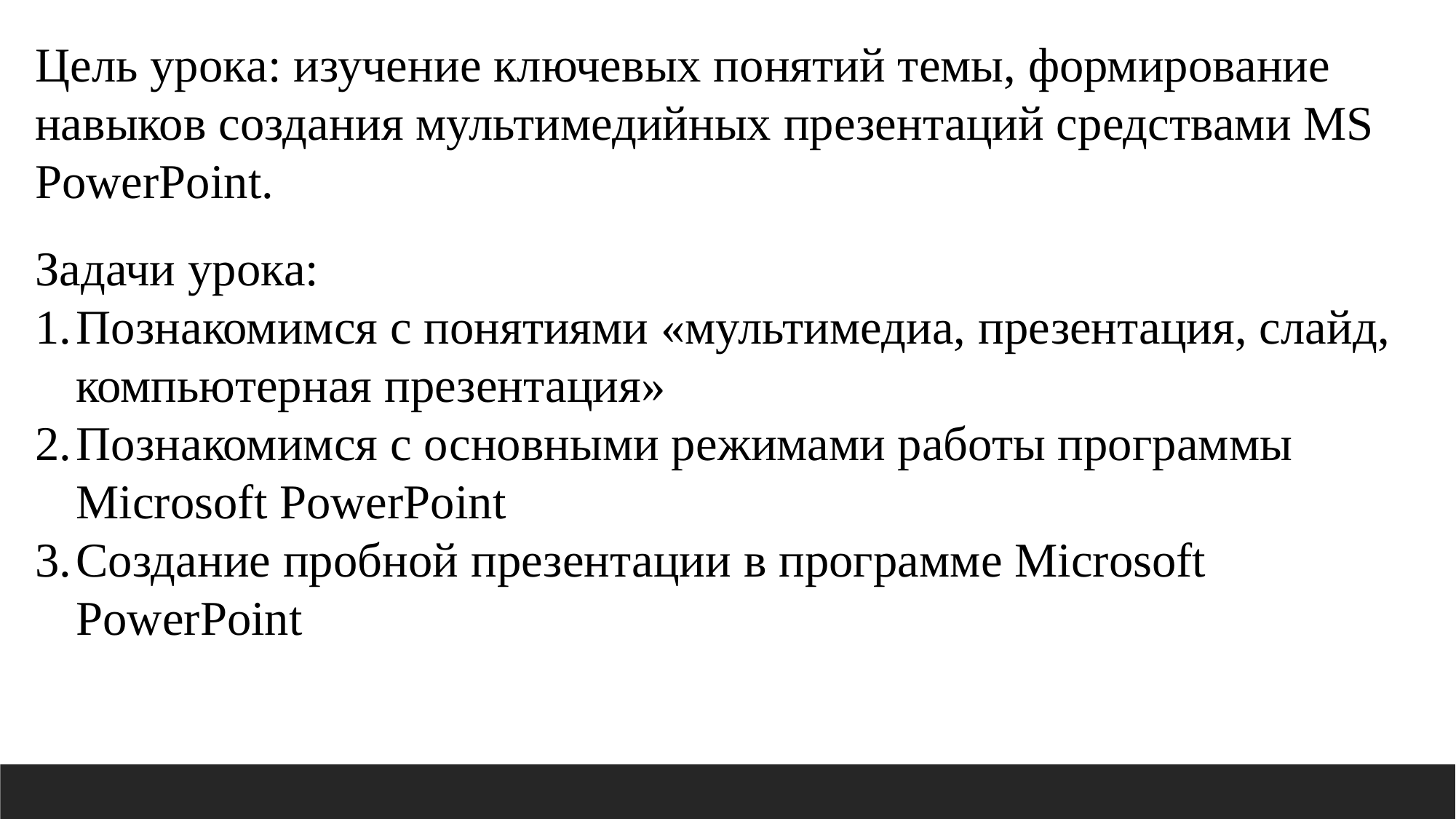

Цель урока: изучение ключевых понятий темы, формирование навыков создания мультимедийных презентаций средствами MS PowerPoint.
Задачи урока:
Познакомимся с понятиями «мультимедиа, презентация, слайд, компьютерная презентация»
Познакомимся с основными режимами работы программы Microsoft PowerPoint
Создание пробной презентации в программе Microsoft PowerPoint